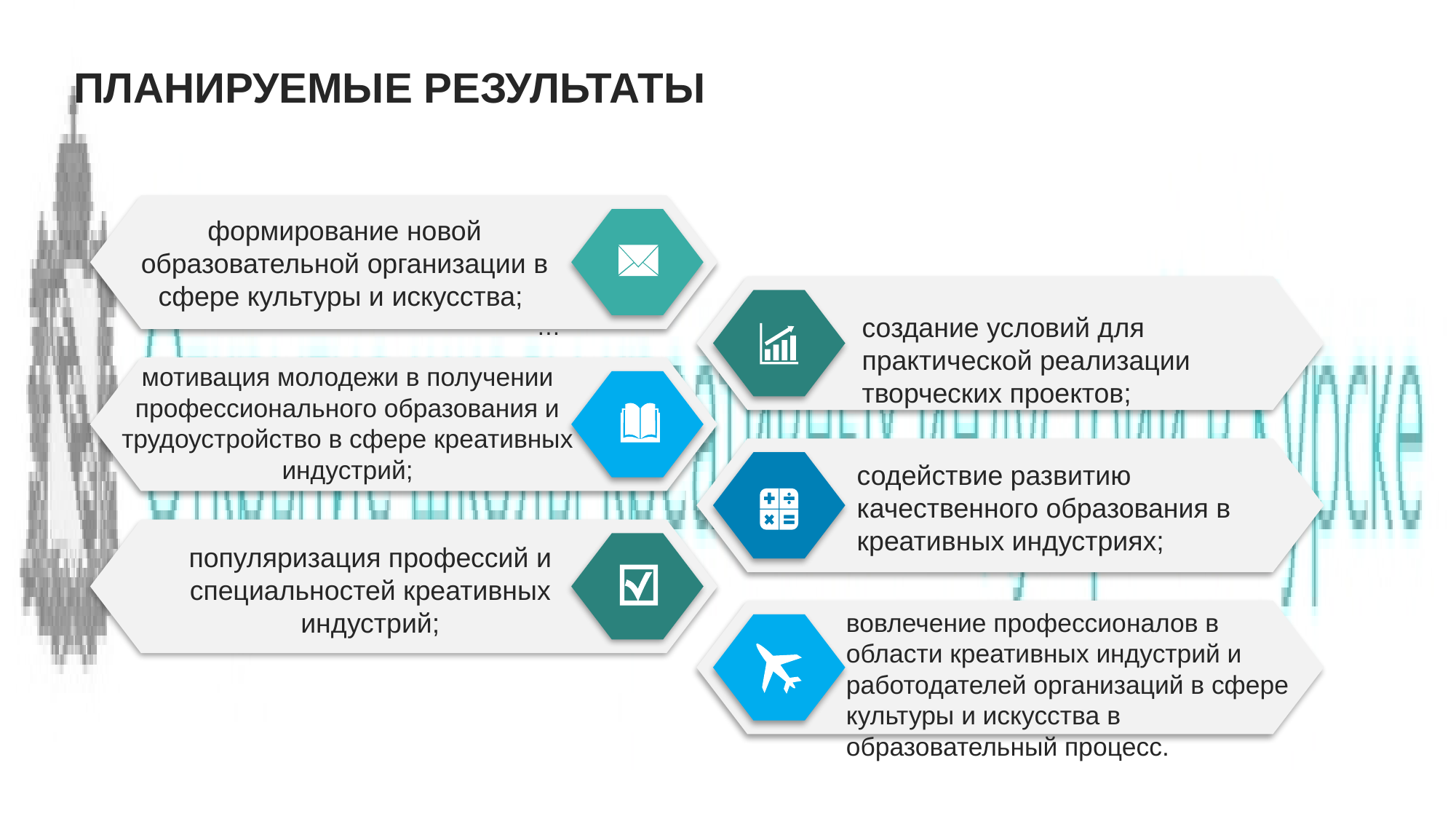

# ПЛАНИРУЕМЫЕ РЕЗУЛЬТАТЫ

формирование новой образовательной организации в сфере культуры и искусства;
…

создание условий для практической реализации творческих проектов;

мотивация молодежи в получении профессионального образования и трудоустройство в сфере креативных индустрий;

содействие развитию качественного образования в креативных индустриях;

популяризация профессий и специальностей креативных индустрий;

вовлечение профессионалов в области креативных индустрий и работодателей организаций в сфере культуры и искусства в образовательный процесс.